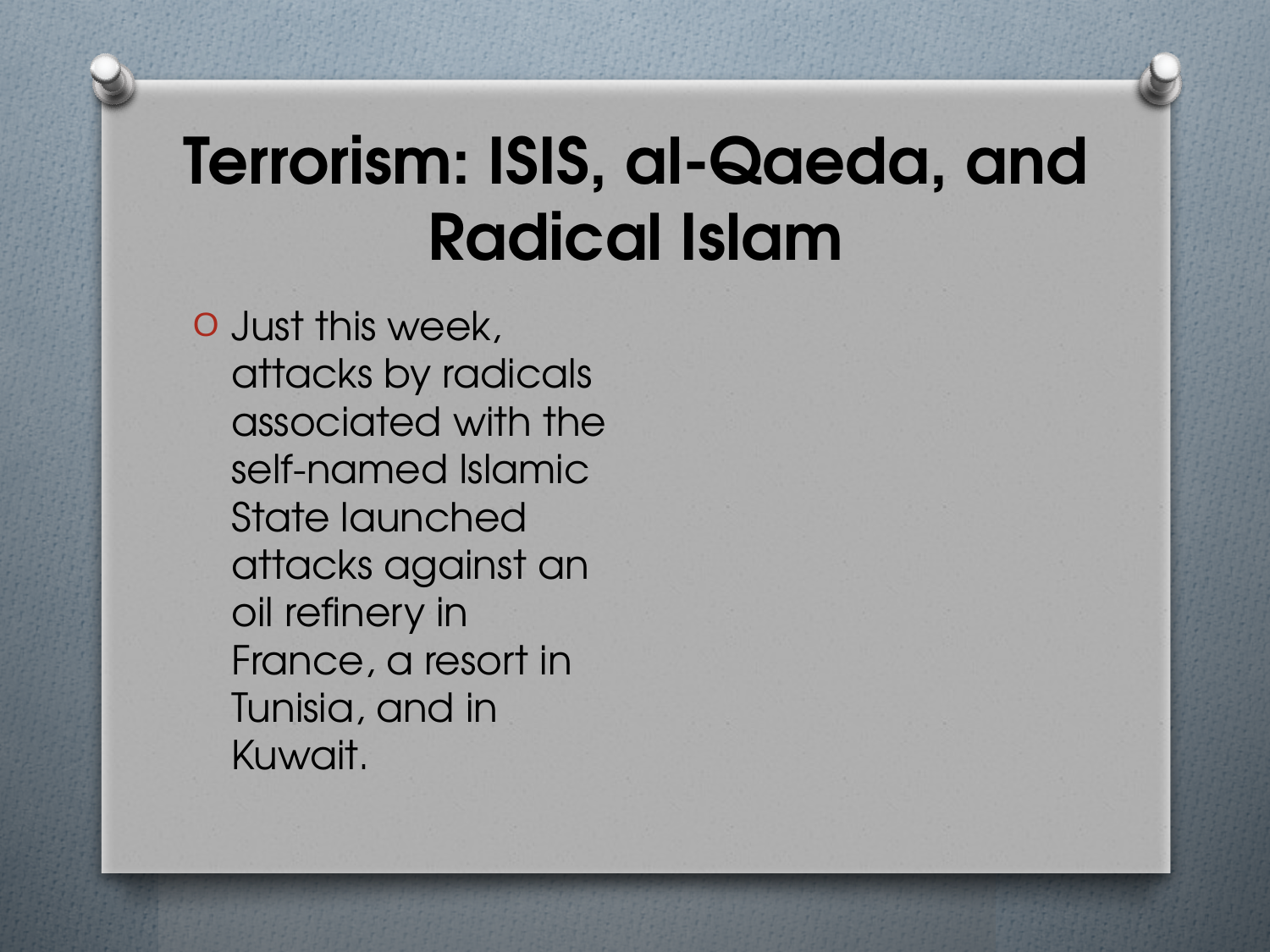

# Terrorism: ISIS, al-Qaeda, and Radical Islam

Just this week, attacks by radicals associated with the self-named Islamic State launched attacks against an oil refinery in France, a resort in Tunisia, and in Kuwait.